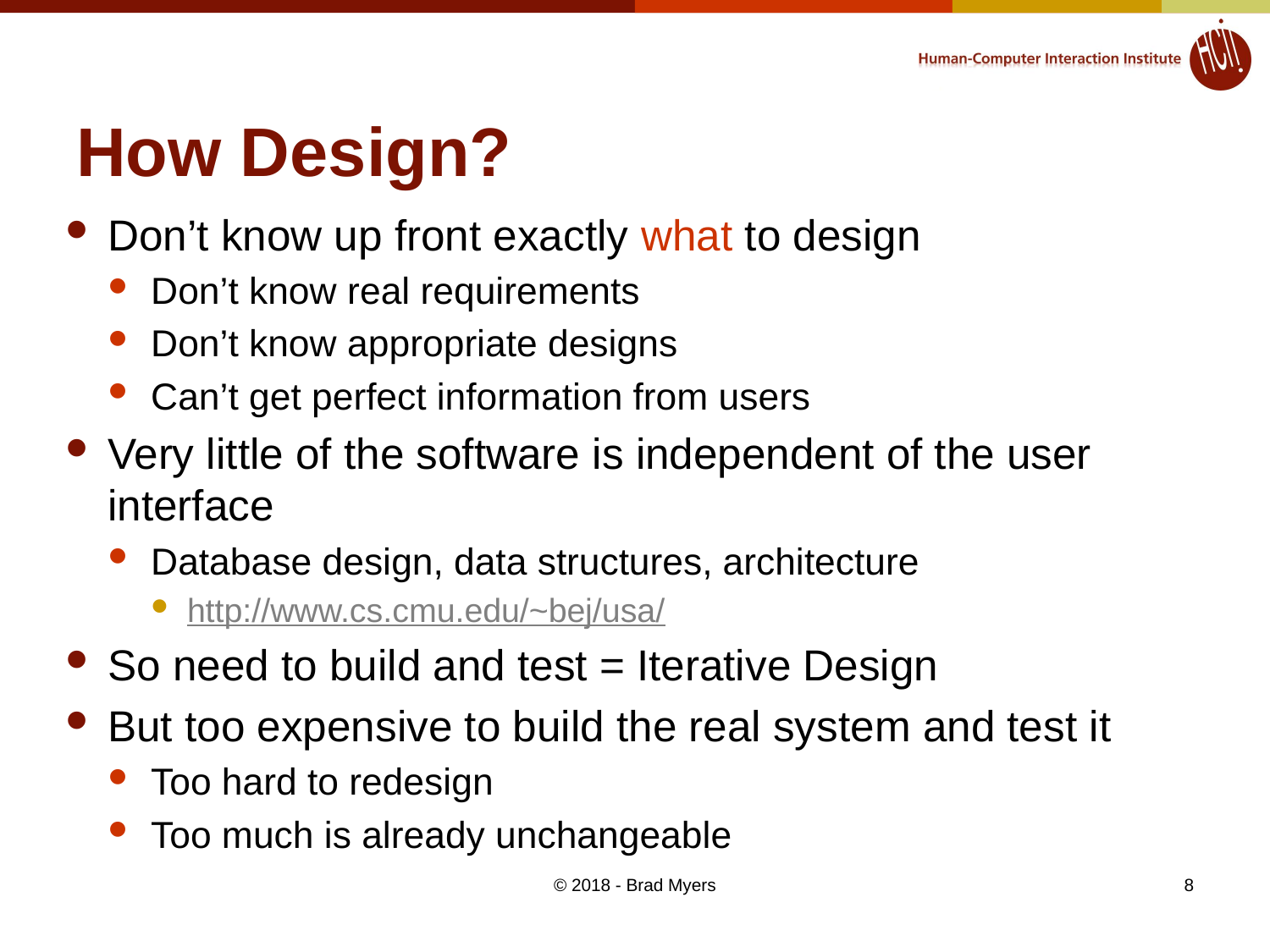

# How Design?
Don’t know up front exactly what to design
Don’t know real requirements
Don’t know appropriate designs
Can’t get perfect information from users
Very little of the software is independent of the user interface
Database design, data structures, architecture
http://www.cs.cmu.edu/~bej/usa/
So need to build and test = Iterative Design
But too expensive to build the real system and test it
Too hard to redesign
Too much is already unchangeable
© 2018 - Brad Myers
8